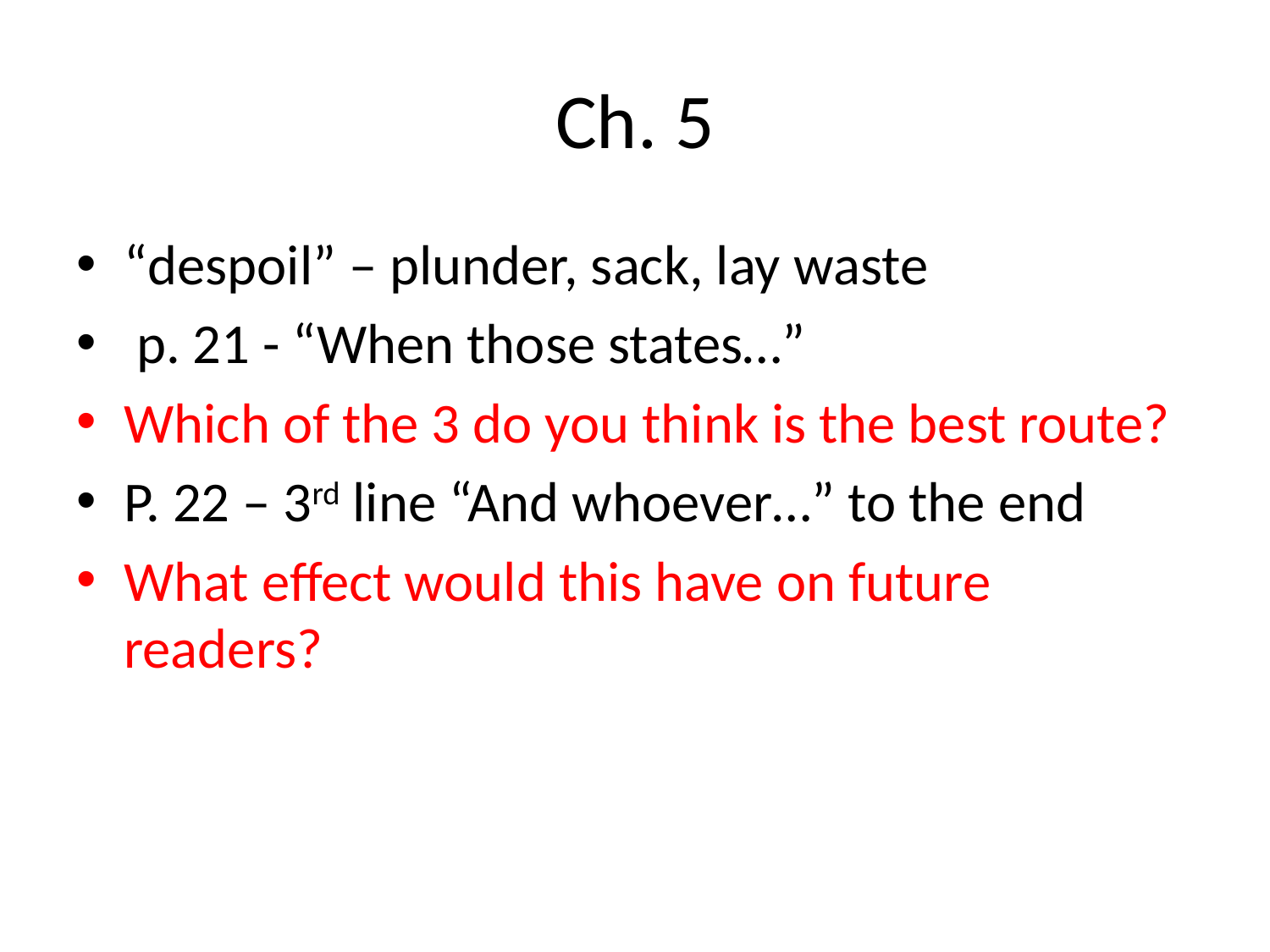

# Ch. 5
“despoil” – plunder, sack, lay waste
 p. 21 - “When those states…”
Which of the 3 do you think is the best route?
P. 22 – 3rd line “And whoever…” to the end
What effect would this have on future readers?